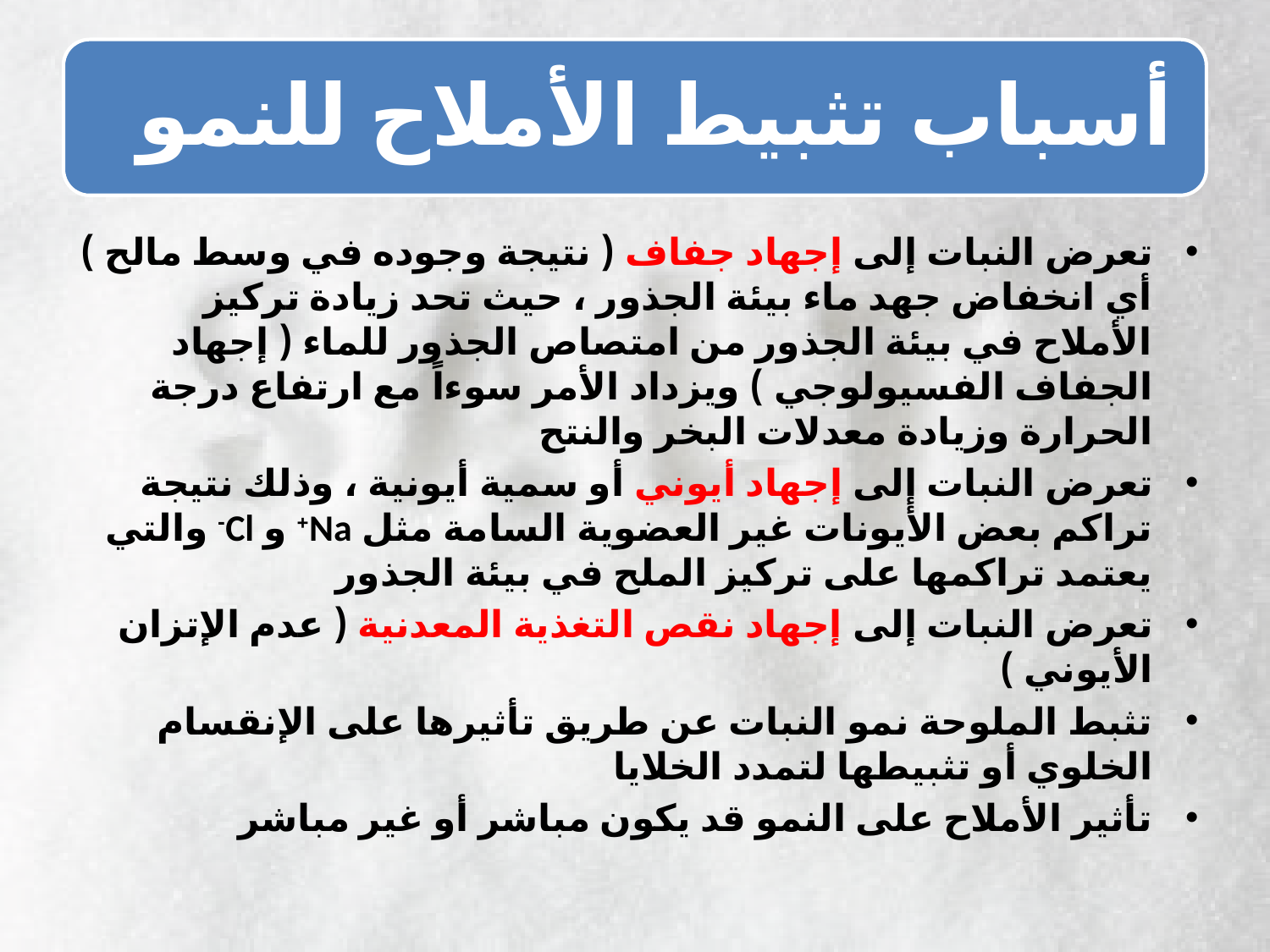

أسباب تثبيط الأملاح للنمو
تعرض النبات إلى إجهاد جفاف ( نتيجة وجوده في وسط مالح ) أي انخفاض جهد ماء بيئة الجذور ، حيث تحد زيادة تركيز الأملاح في بيئة الجذور من امتصاص الجذور للماء ( إجهاد الجفاف الفسيولوجي ) ويزداد الأمر سوءاً مع ارتفاع درجة الحرارة وزيادة معدلات البخر والنتح
تعرض النبات إلى إجهاد أيوني أو سمية أيونية ، وذلك نتيجة تراكم بعض الأيونات غير العضوية السامة مثل Na+ و Cl- والتي يعتمد تراكمها على تركيز الملح في بيئة الجذور
تعرض النبات إلى إجهاد نقص التغذية المعدنية ( عدم الإتزان الأيوني )
تثبط الملوحة نمو النبات عن طريق تأثيرها على الإنقسام الخلوي أو تثبيطها لتمدد الخلايا
تأثير الأملاح على النمو قد يكون مباشر أو غير مباشر